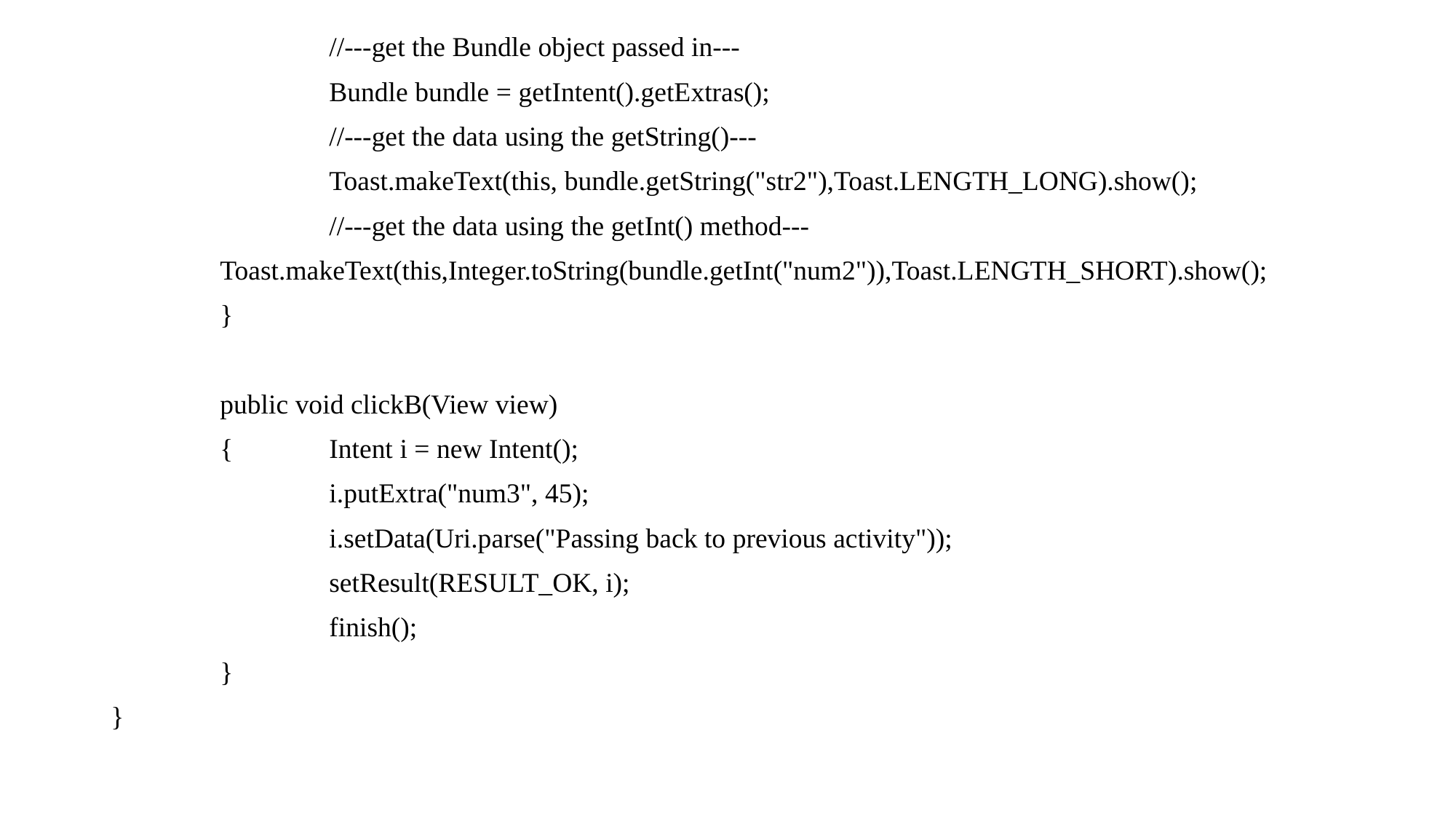

//---get the Bundle object passed in---
		Bundle bundle = getIntent().getExtras();
		//---get the data using the getString()---
		Toast.makeText(this, bundle.getString("str2"),Toast.LENGTH_LONG).show();
		//---get the data using the getInt() method---
	Toast.makeText(this,Integer.toString(bundle.getInt("num2")),Toast.LENGTH_SHORT).show();
	}

	public void clickB(View view)
	{	Intent i = new Intent();
		i.putExtra("num3", 45);
		i.setData(Uri.parse("Passing back to previous activity"));
		setResult(RESULT_OK, i);
		finish();
	}
}